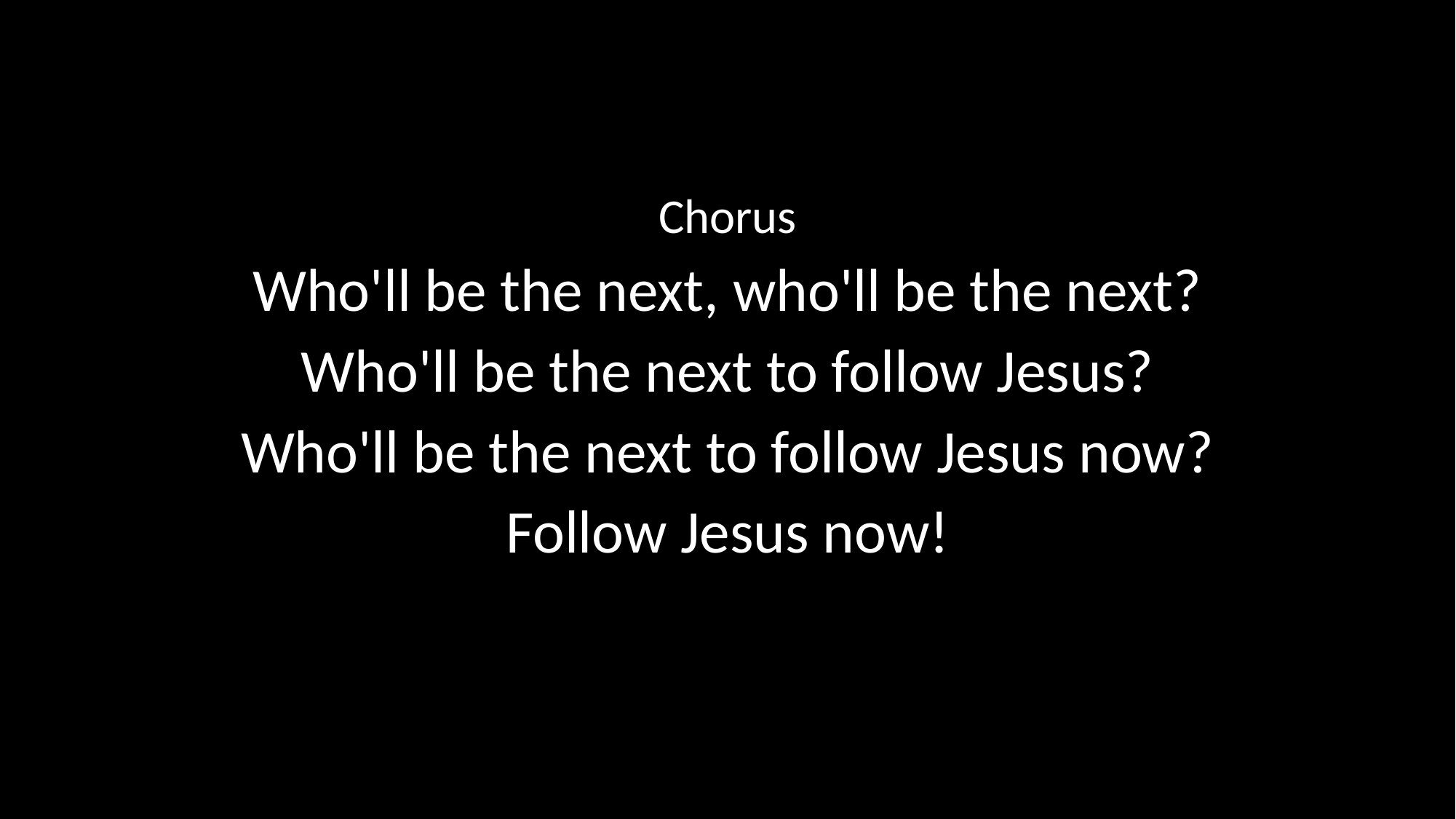

Chorus
Who'll be the next, who'll be the next?
Who'll be the next to follow Jesus?
Who'll be the next to follow Jesus now?
Follow Jesus now!